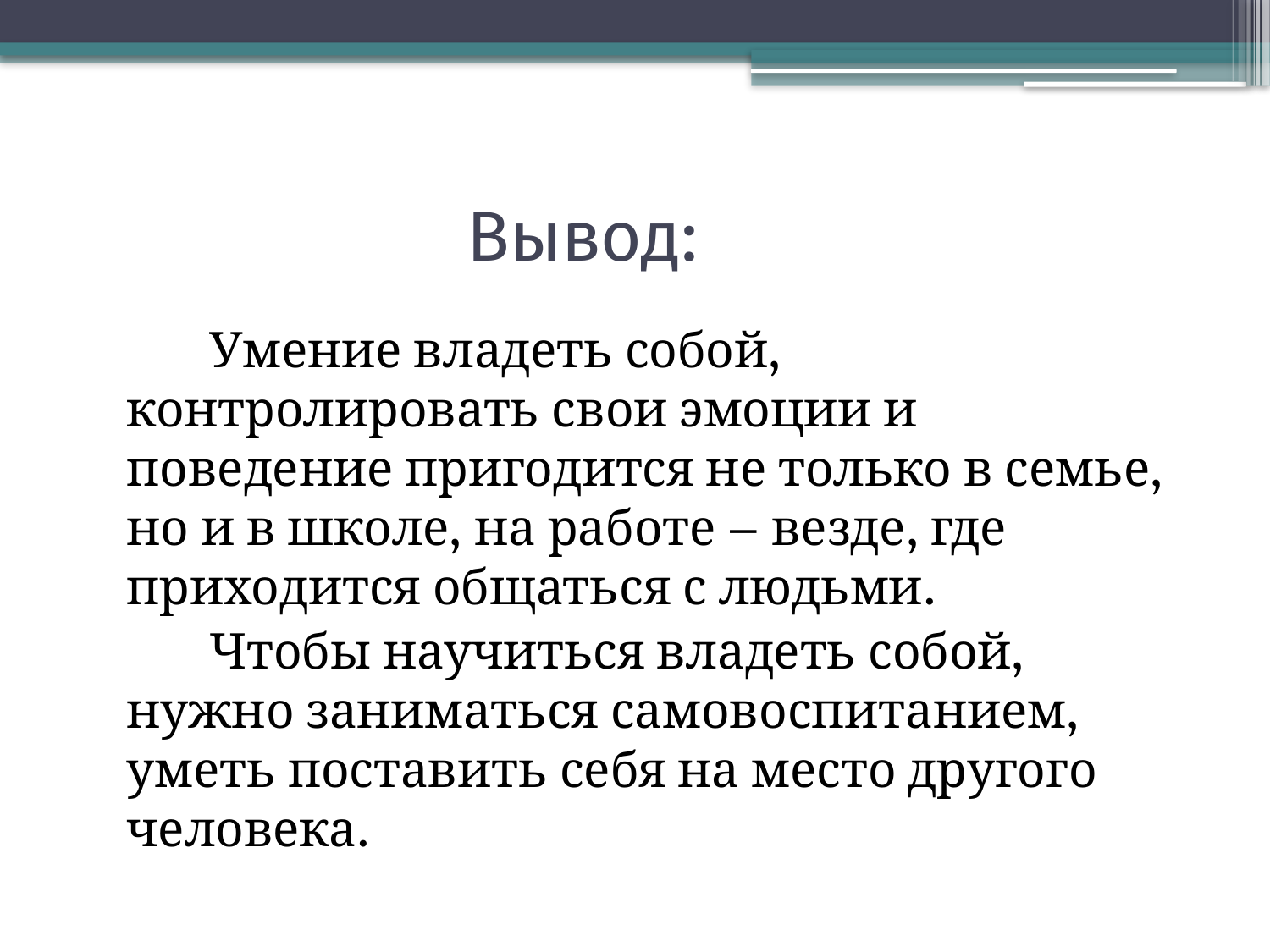

# Вывод:
          Умение владеть собой, контролировать свои эмоции и поведение пригодится не только в семье, но и в школе, на работе – везде, где приходится общаться с людьми.
          Чтобы научиться владеть собой, нужно заниматься самовоспитанием, уметь поставить себя на место другого человека.